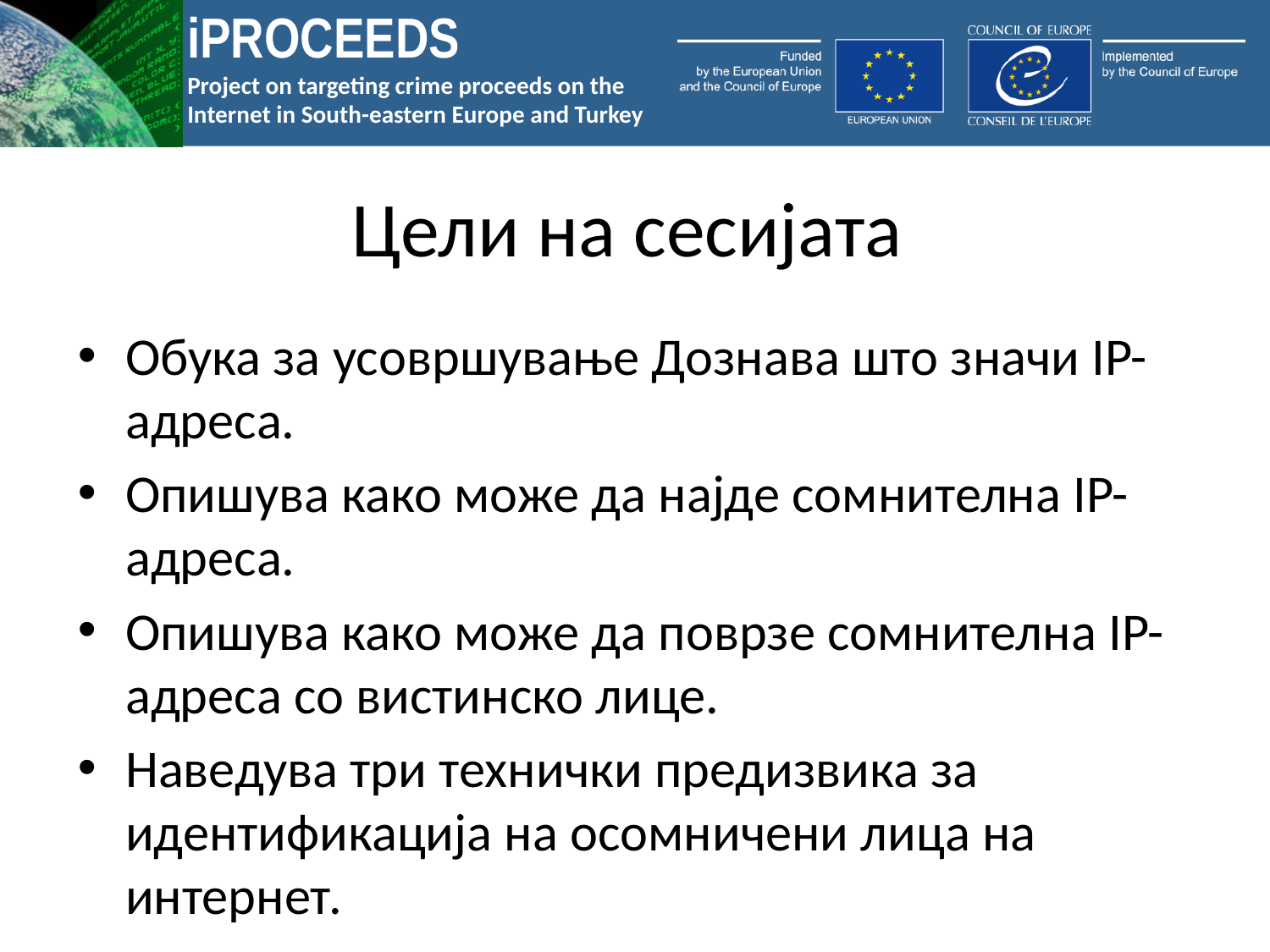

# Цели на сесијата
Обука за усовршување Дознава што значи IP-адреса.
Опишува како може да најде сомнителна IP-адреса.
Опишува како може да поврзе сомнителна IP-адреса со вистинско лице.
Наведува три технички предизвика за идентификација на осомничени лица на интернет.